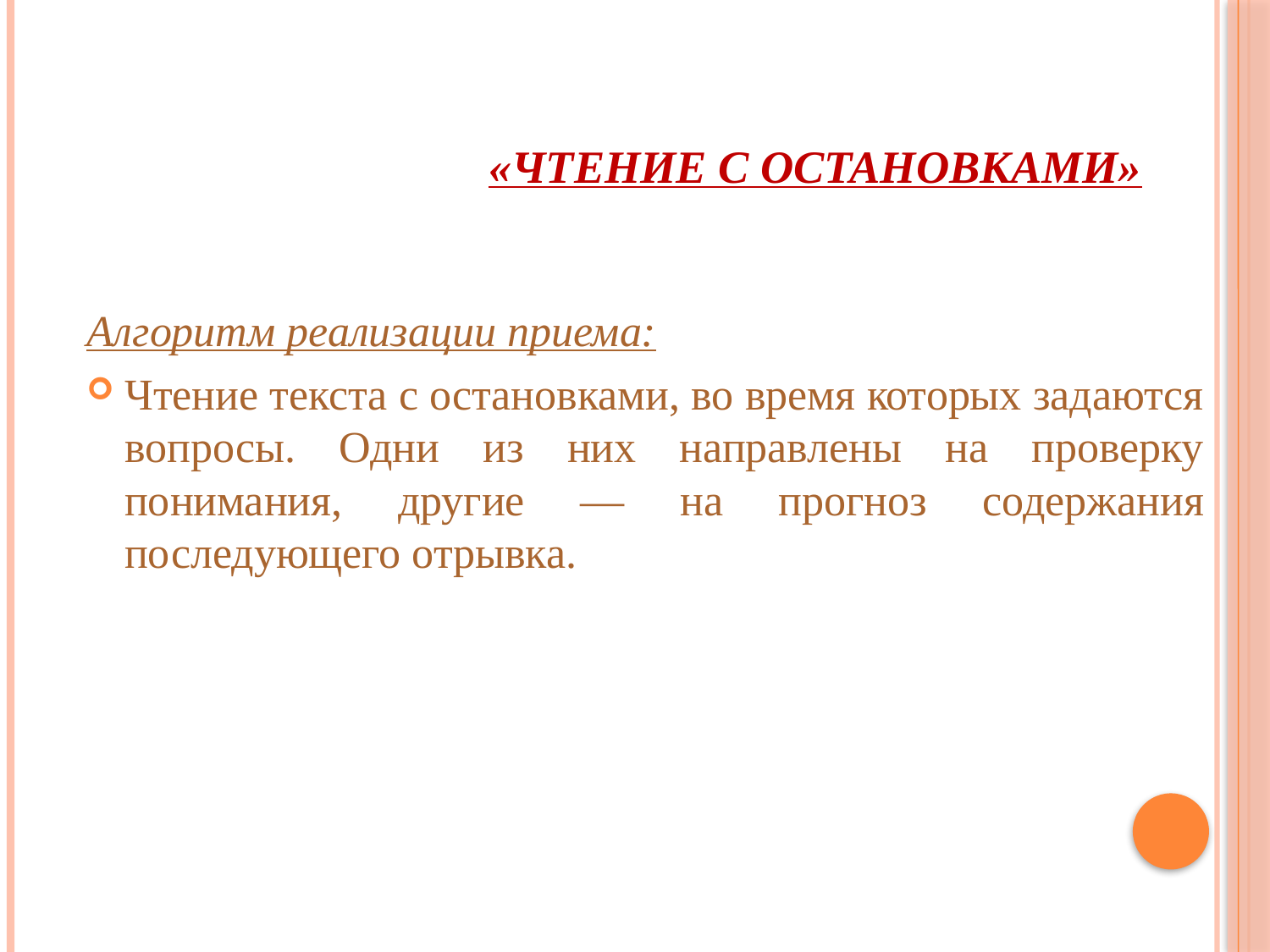

# «Чтение с остановками»
Алгоритм реализации приема:
Чтение текста с остановками, во время которых задаются вопросы. Одни из них направлены на проверку понимания, другие — на прогноз содержания последующего отрывка.